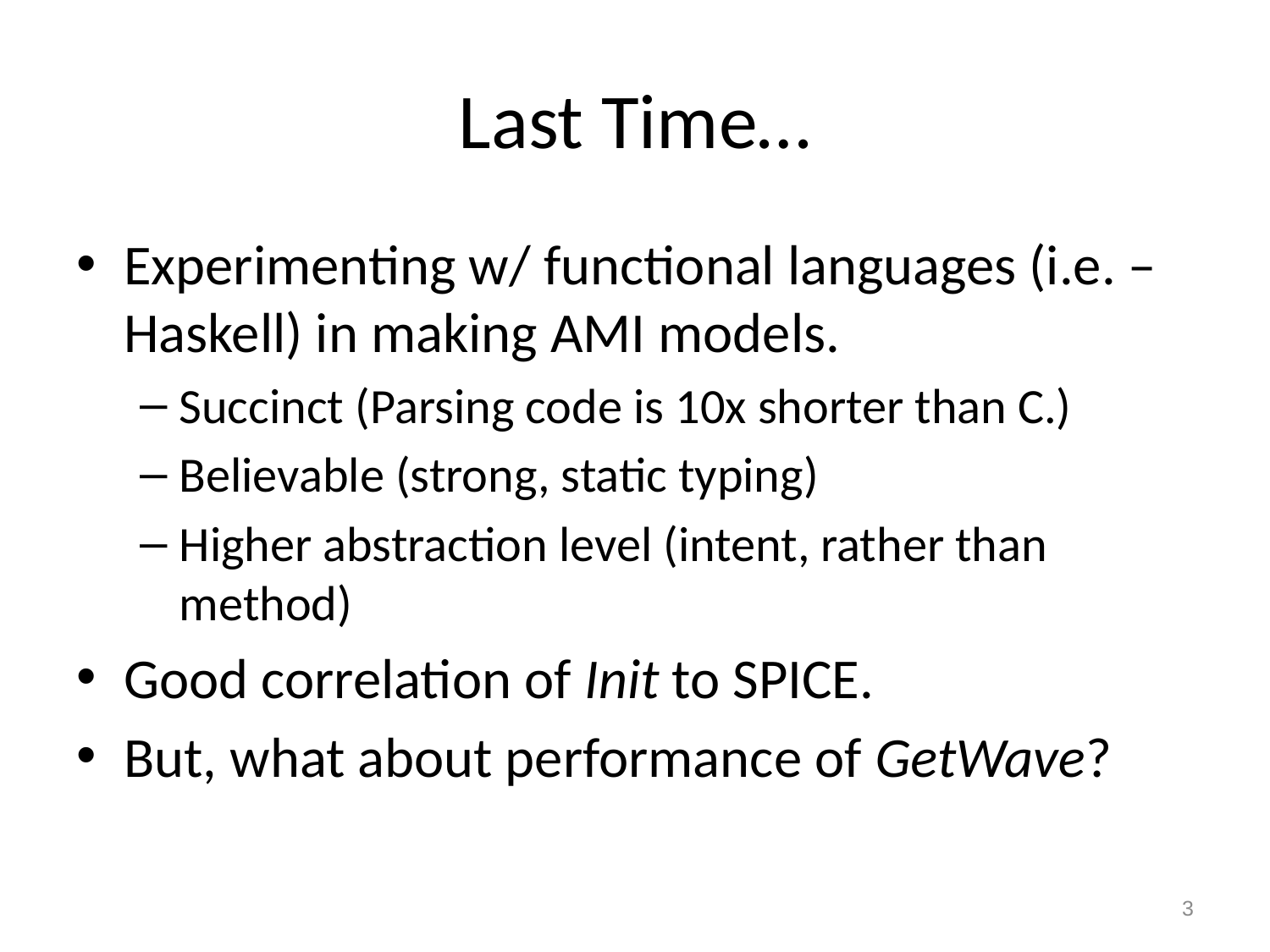

# Last Time…
Experimenting w/ functional languages (i.e. – Haskell) in making AMI models.
Succinct (Parsing code is 10x shorter than C.)
Believable (strong, static typing)
Higher abstraction level (intent, rather than method)
Good correlation of Init to SPICE.
But, what about performance of GetWave?
3